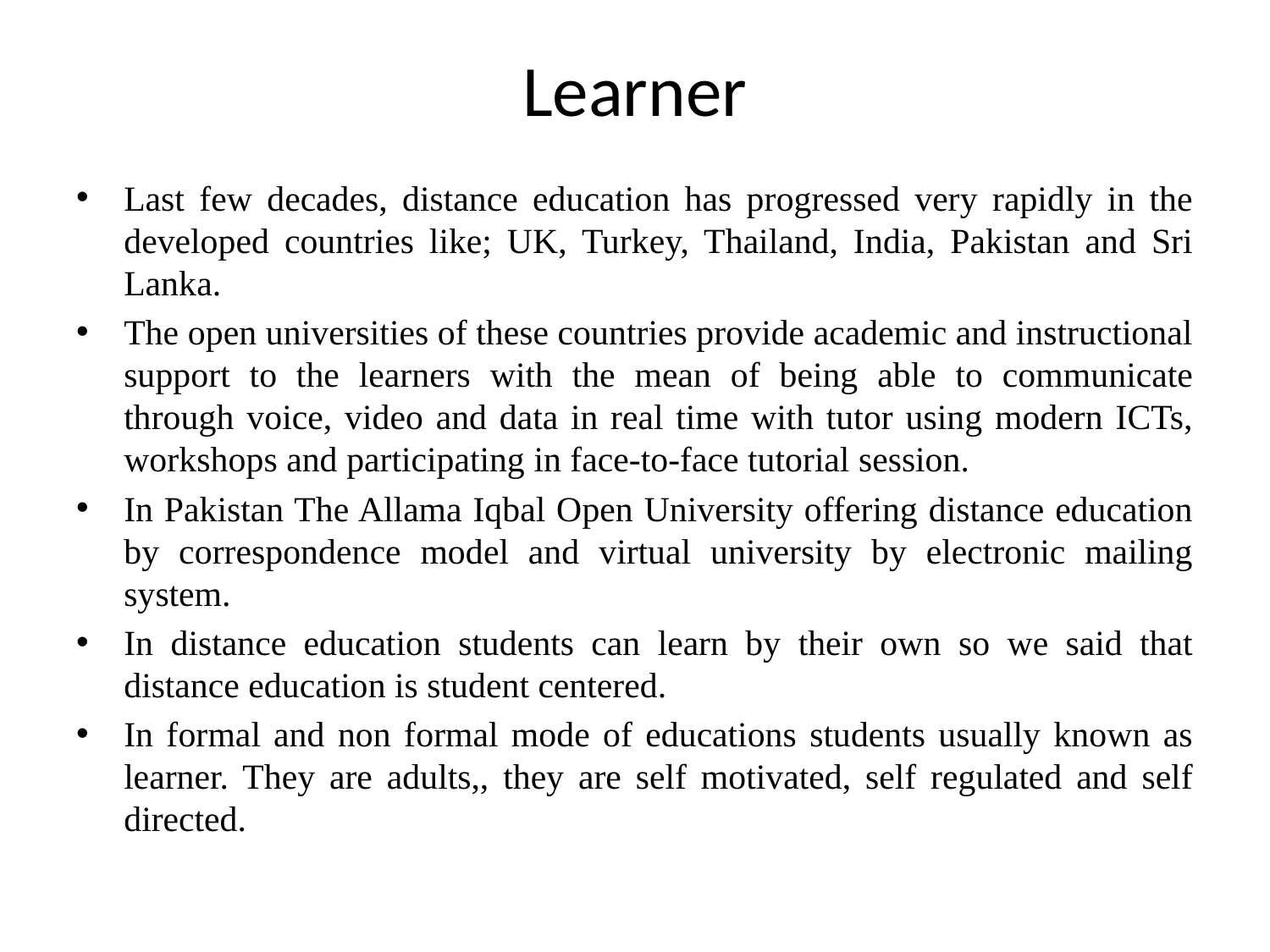

# Learner
Last few decades, distance education has progressed very rapidly in the developed countries like; UK, Turkey, Thailand, India, Pakistan and Sri Lanka.
The open universities of these countries provide academic and instructional support to the learners with the mean of being able to communicate through voice, video and data in real time with tutor using modern ICTs, workshops and participating in face-to-face tutorial session.
In Pakistan The Allama Iqbal Open University offering distance education by correspondence model and virtual university by electronic mailing system.
In distance education students can learn by their own so we said that distance education is student centered.
In formal and non formal mode of educations students usually known as learner. They are adults,, they are self motivated, self regulated and self directed.